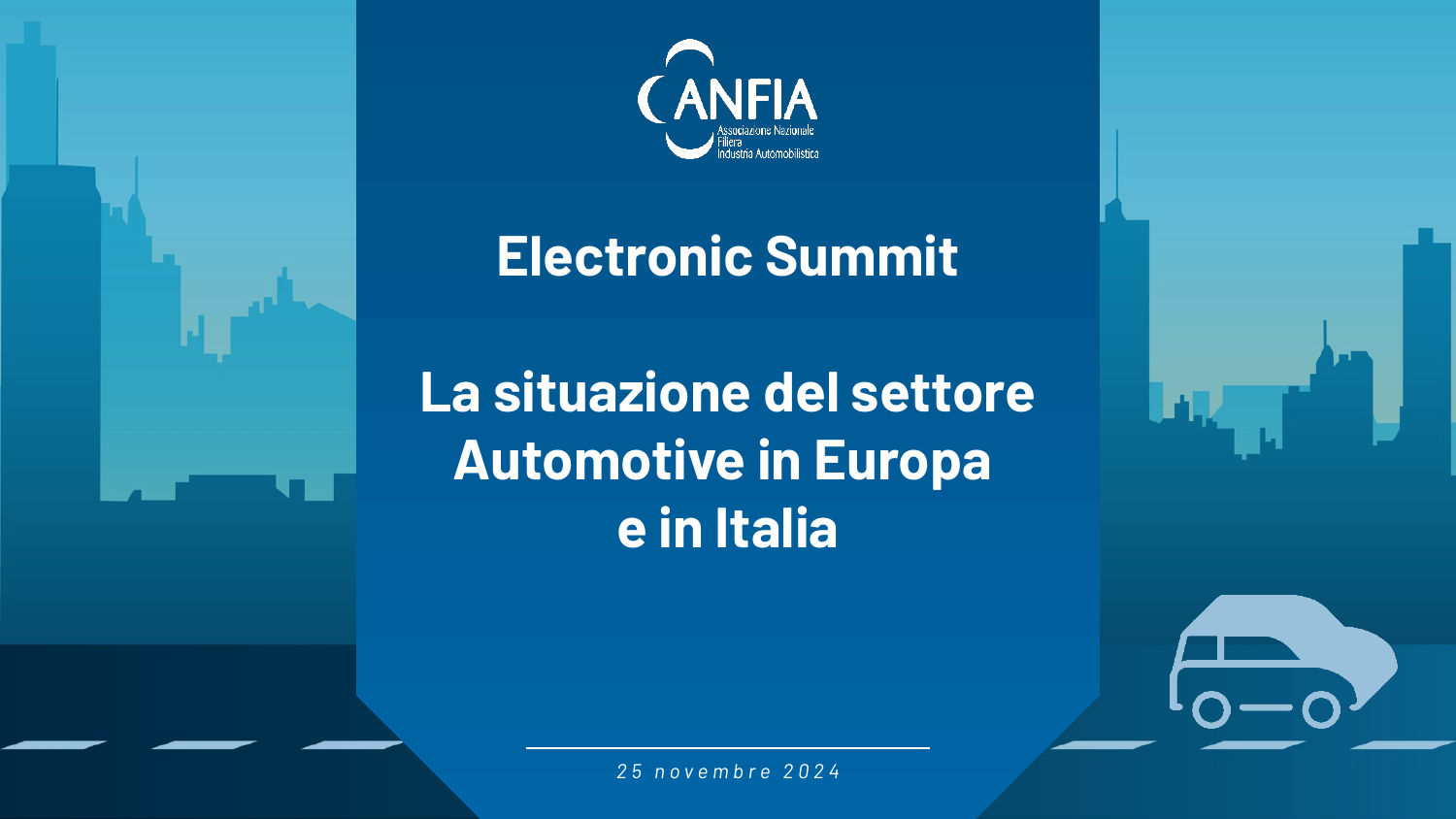

Electronic Summit

La situazione del settore Automotive in Europa
e in Italia

25 novembre 2024